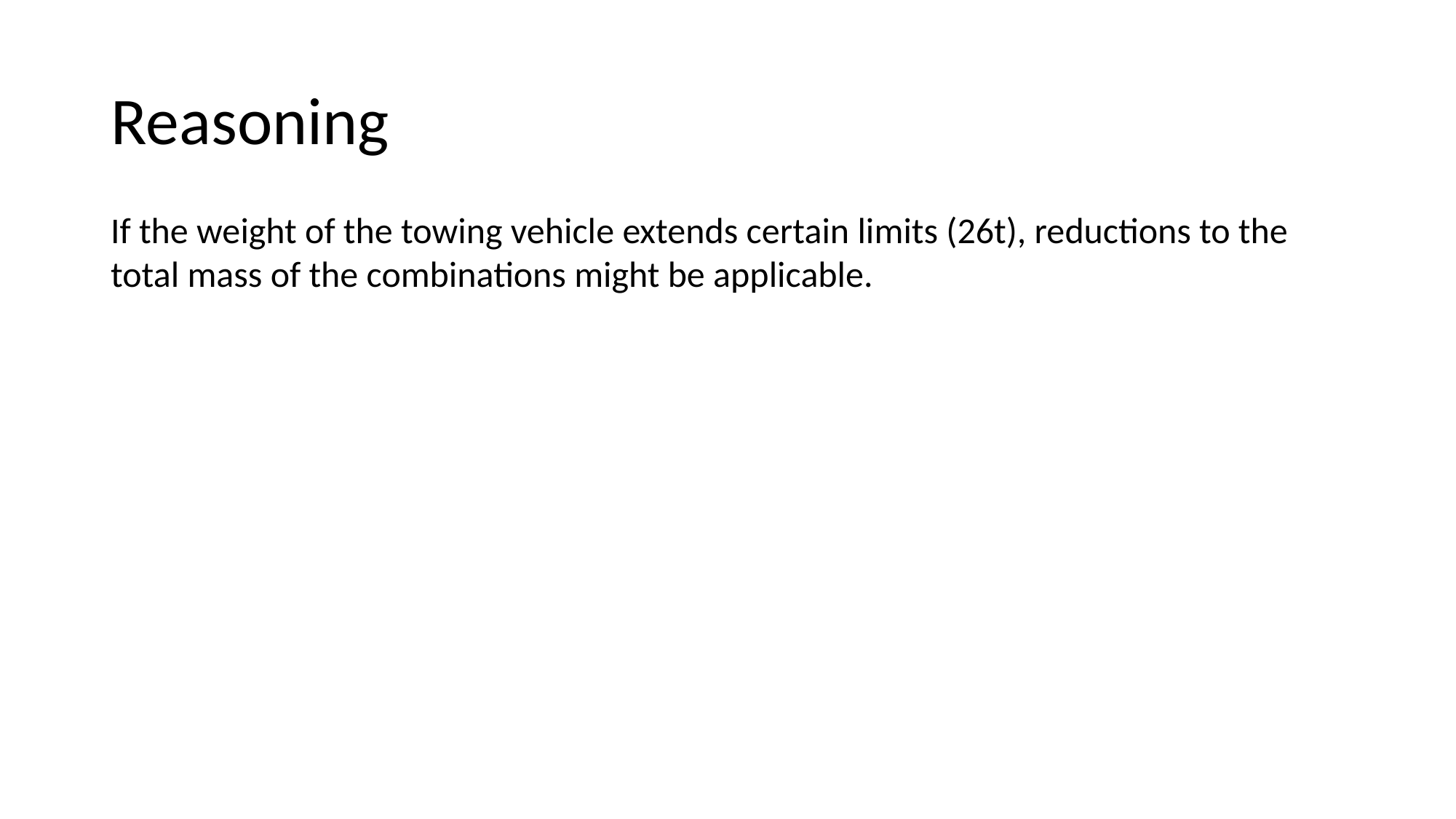

# Reasoning
If the weight of the towing vehicle extends certain limits (26t), reductions to the total mass of the combinations might be applicable.